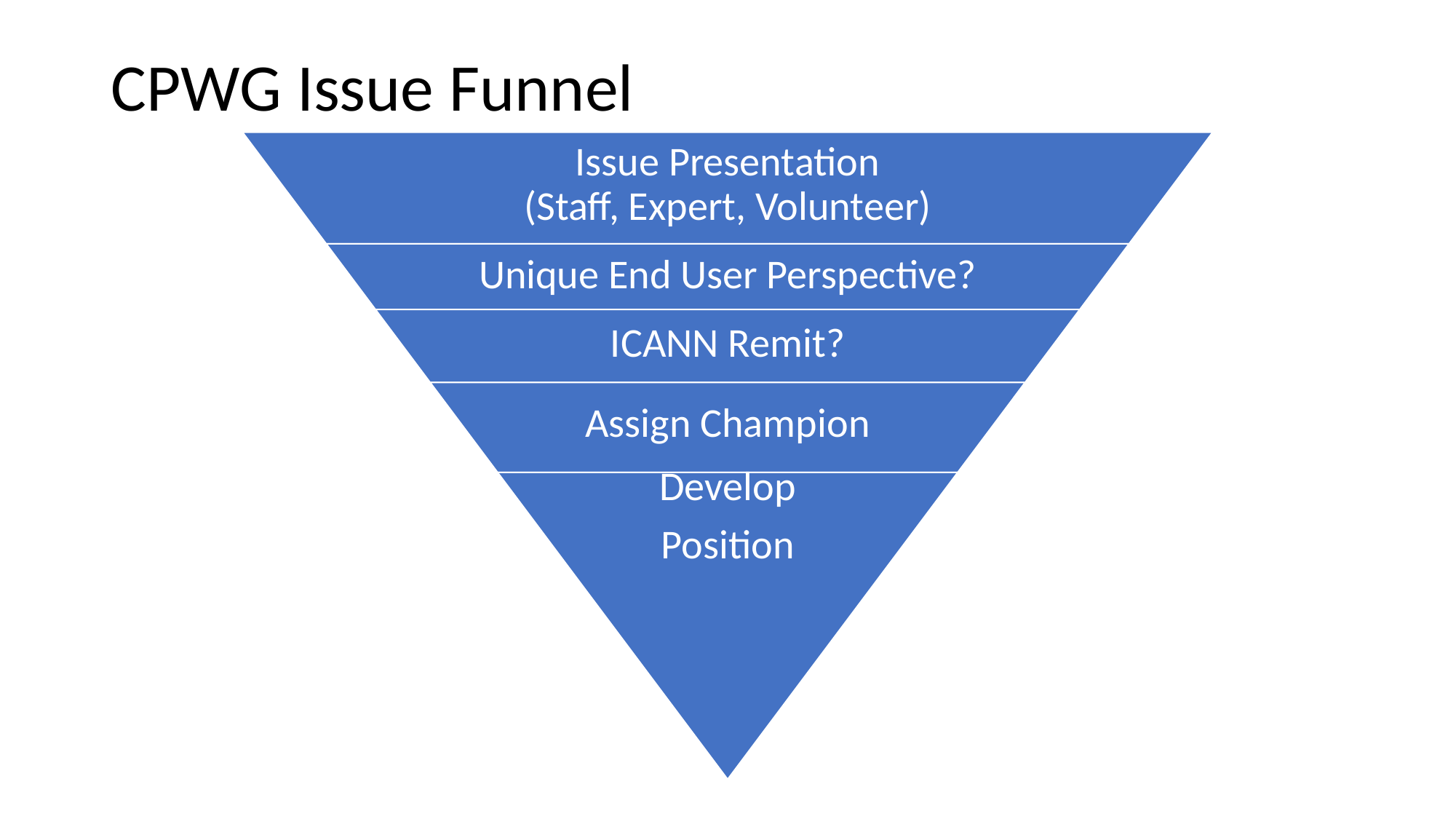

# CPWG Issue Funnel
Issue Presentation
(Staff, Expert, Volunteer)
Unique End User Perspective?
ICANN Remit?
Assign Champion
Develop
Position